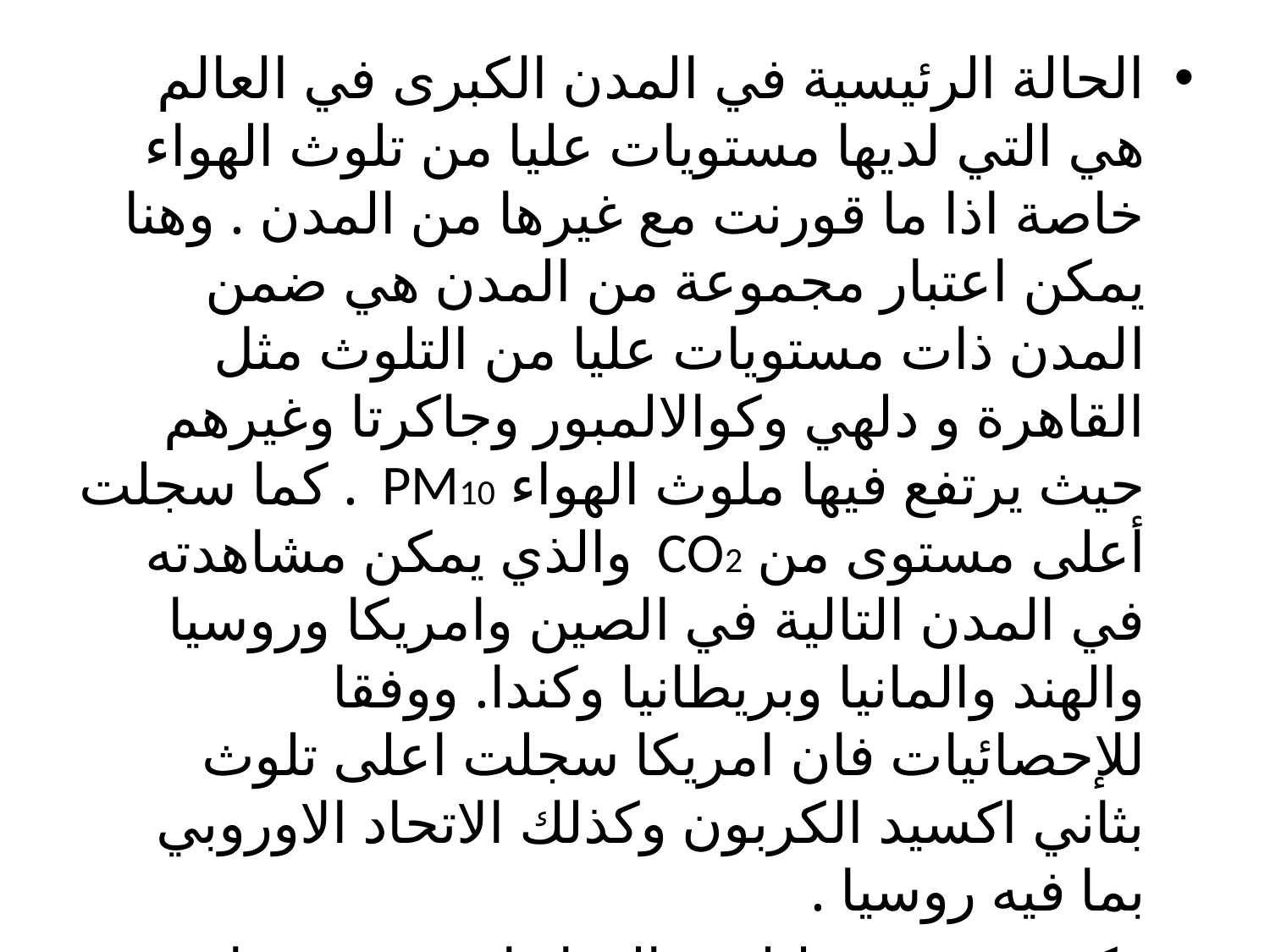

الحالة الرئيسية في المدن الكبرى في العالم هي التي لديها مستويات عليا من تلوث الهواء خاصة اذا ما قورنت مع غيرها من المدن . وهنا يمكن اعتبار مجموعة من المدن هي ضمن المدن ذات مستويات عليا من التلوث مثل القاهرة و دلهي وكوالالمبور وجاكرتا وغيرهم حيث يرتفع فيها ملوث الهواء PM10  . كما سجلت أعلى مستوى من CO2  والذي يمكن مشاهدته في المدن التالية في الصين وامريكا وروسيا والهند والمانيا وبريطانيا وكندا. ووفقا للإحصائيات فان امريكا سجلت اعلى تلوث بثاني اكسيد الكربون وكذلك الاتحاد الاوروبي بما فيه روسيا .
وكنتيجة حتمية لتلوث الهواء ارتفعت درجات الحرارة عالميا